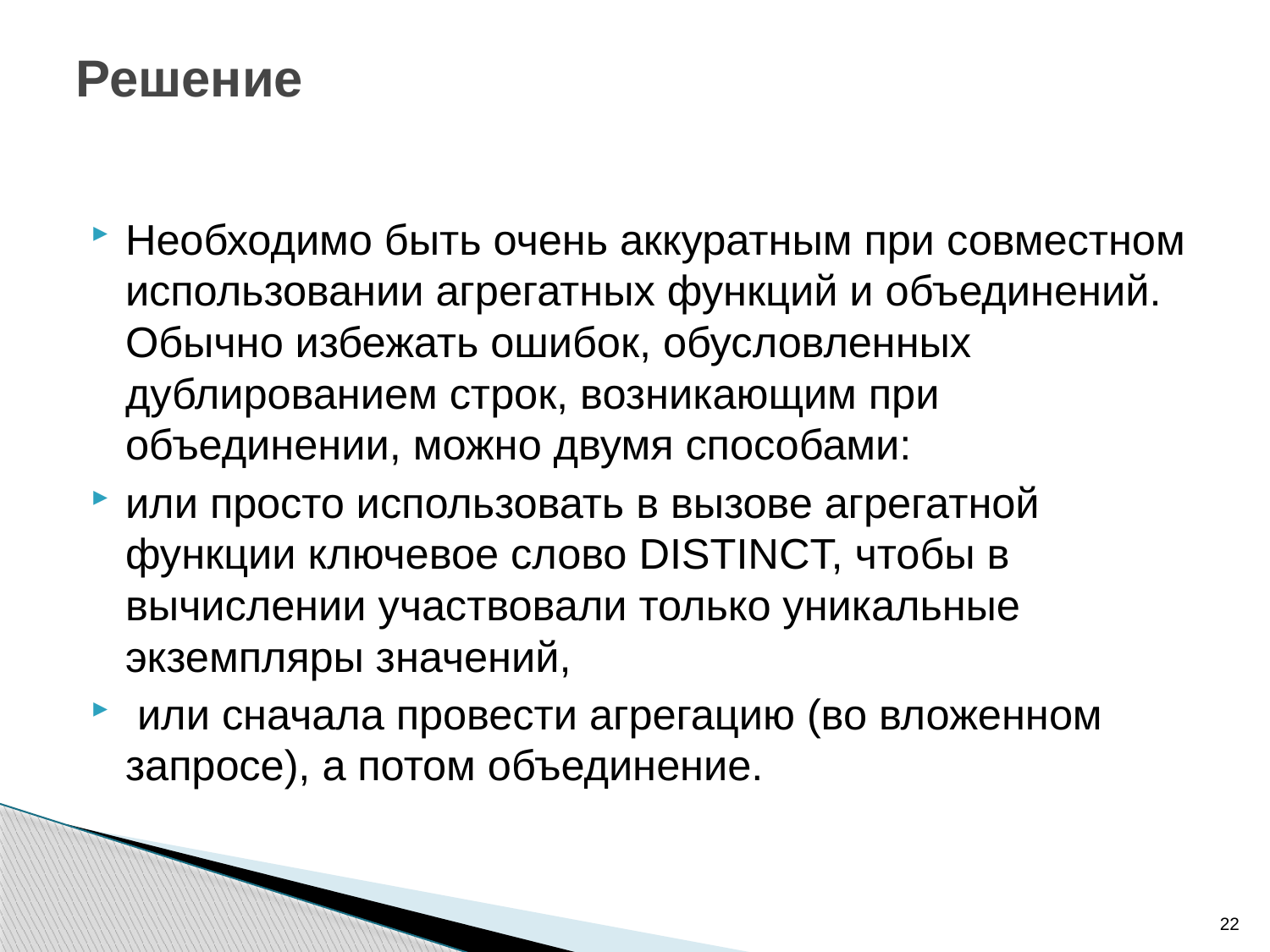

# Решение
Необходимо быть очень аккуратным при совместном использовании агрегатных функций и объединений. Обычно избежать ошибок, обусловленных дублированием строк, возникающим при объединении, можно двумя способами:
или просто использовать в вызове агрегатной функции ключевое слово DISTINCT, чтобы в вычислении участвовали только уникальные экземпляры значений,
 или сначала провести агрегацию (во вложенном запросе), а потом объединение.
22